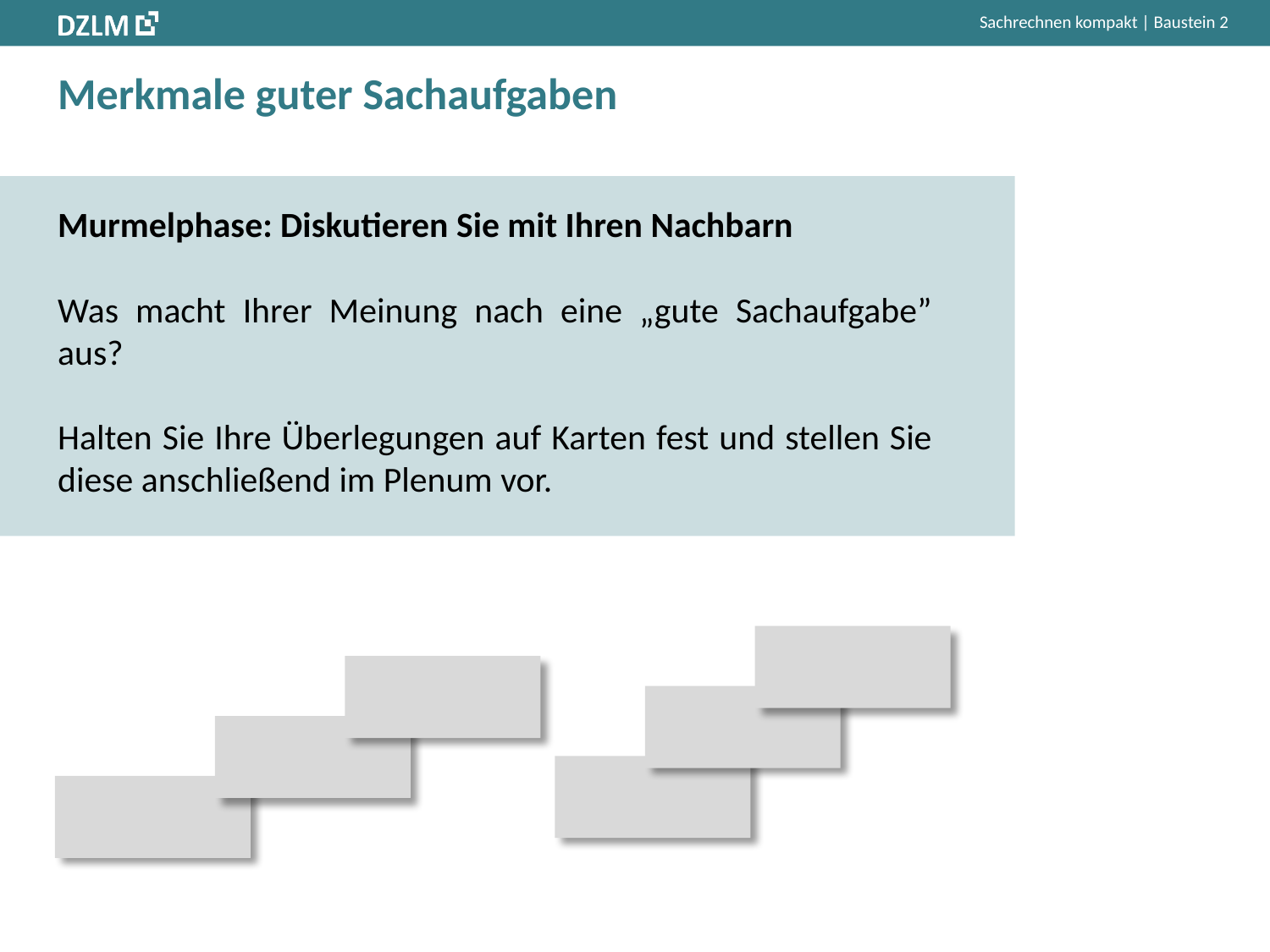

# Merkmale guter Sachaufgaben

Murmelphase: Diskutieren Sie mit Ihren Nachbarn

Was macht Ihrer Meinung nach eine „gute Sachaufgabe” aus?

Halten Sie Ihre Überlegungen auf Karten fest und stellen Sie diese anschließend im Plenum vor.